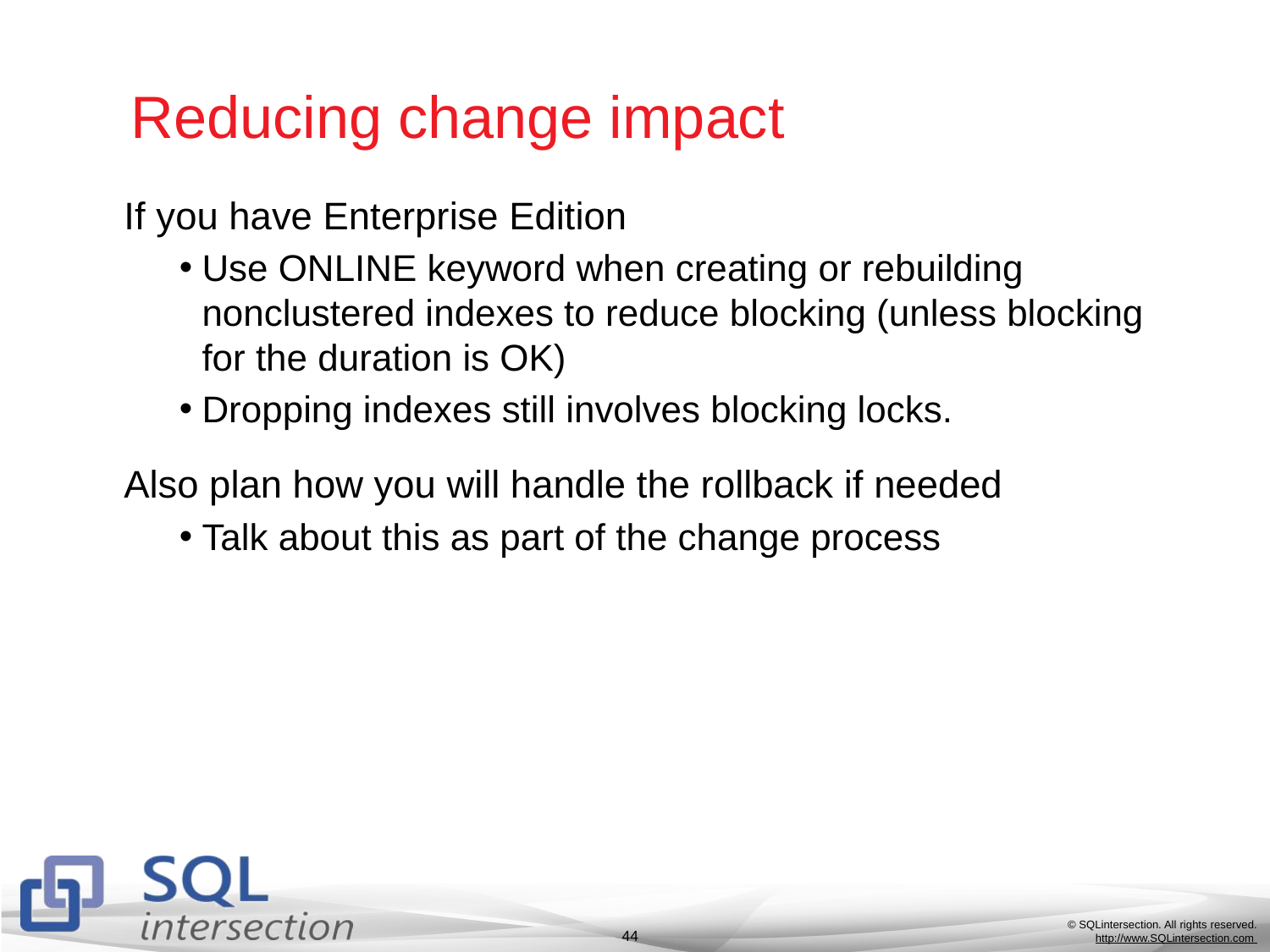

# Reducing change impact
If you have Enterprise Edition
Use ONLINE keyword when creating or rebuilding nonclustered indexes to reduce blocking (unless blocking for the duration is OK)
Dropping indexes still involves blocking locks.
Also plan how you will handle the rollback if needed
Talk about this as part of the change process